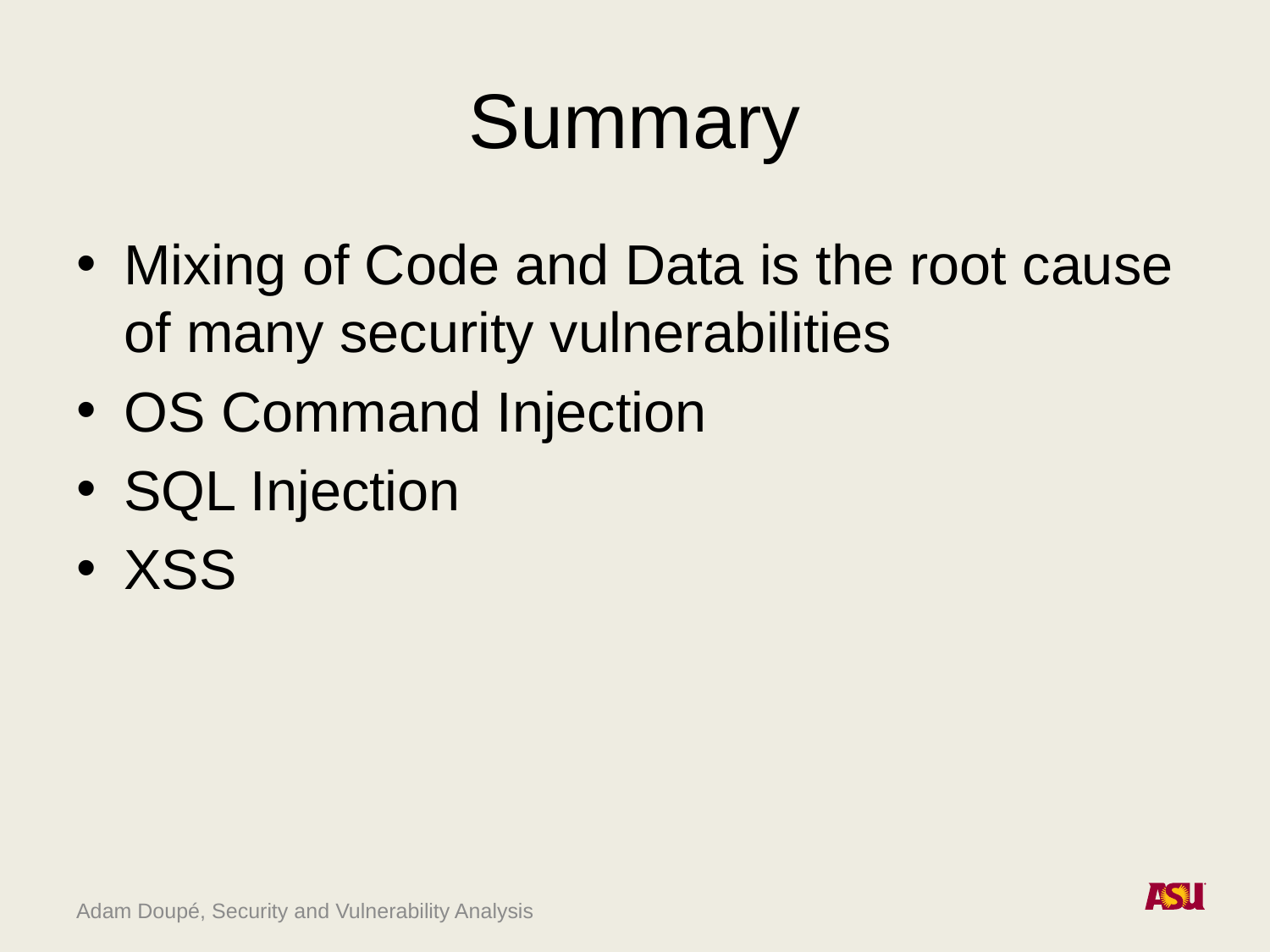

# Summary
Mixing of Code and Data is the root cause of many security vulnerabilities
OS Command Injection
SQL Injection
XSS